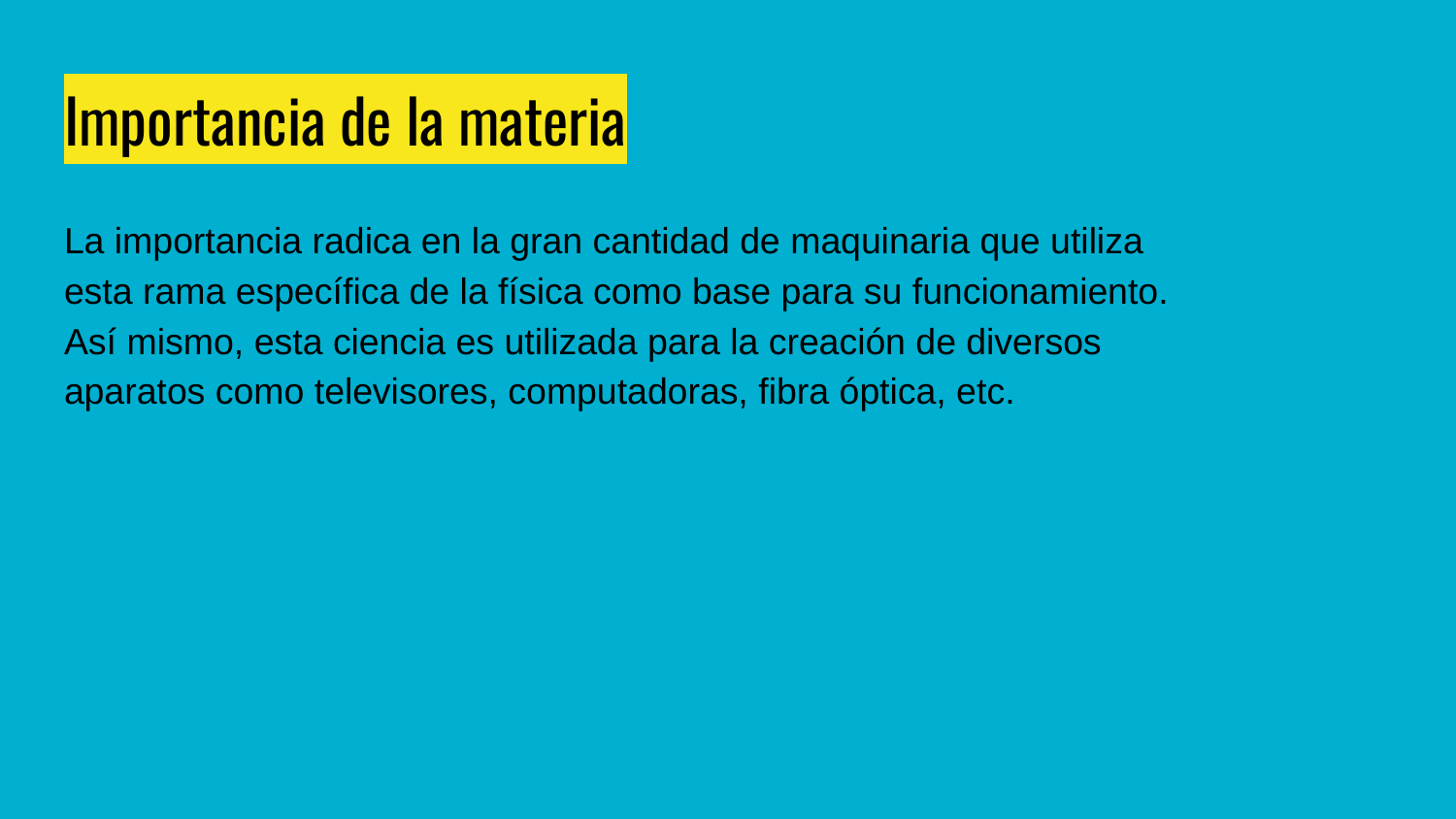

# Importancia de la materia
La importancia radica en la gran cantidad de maquinaria que utiliza esta rama específica de la física como base para su funcionamiento. Así mismo, esta ciencia es utilizada para la creación de diversos aparatos como televisores, computadoras, fibra óptica, etc.